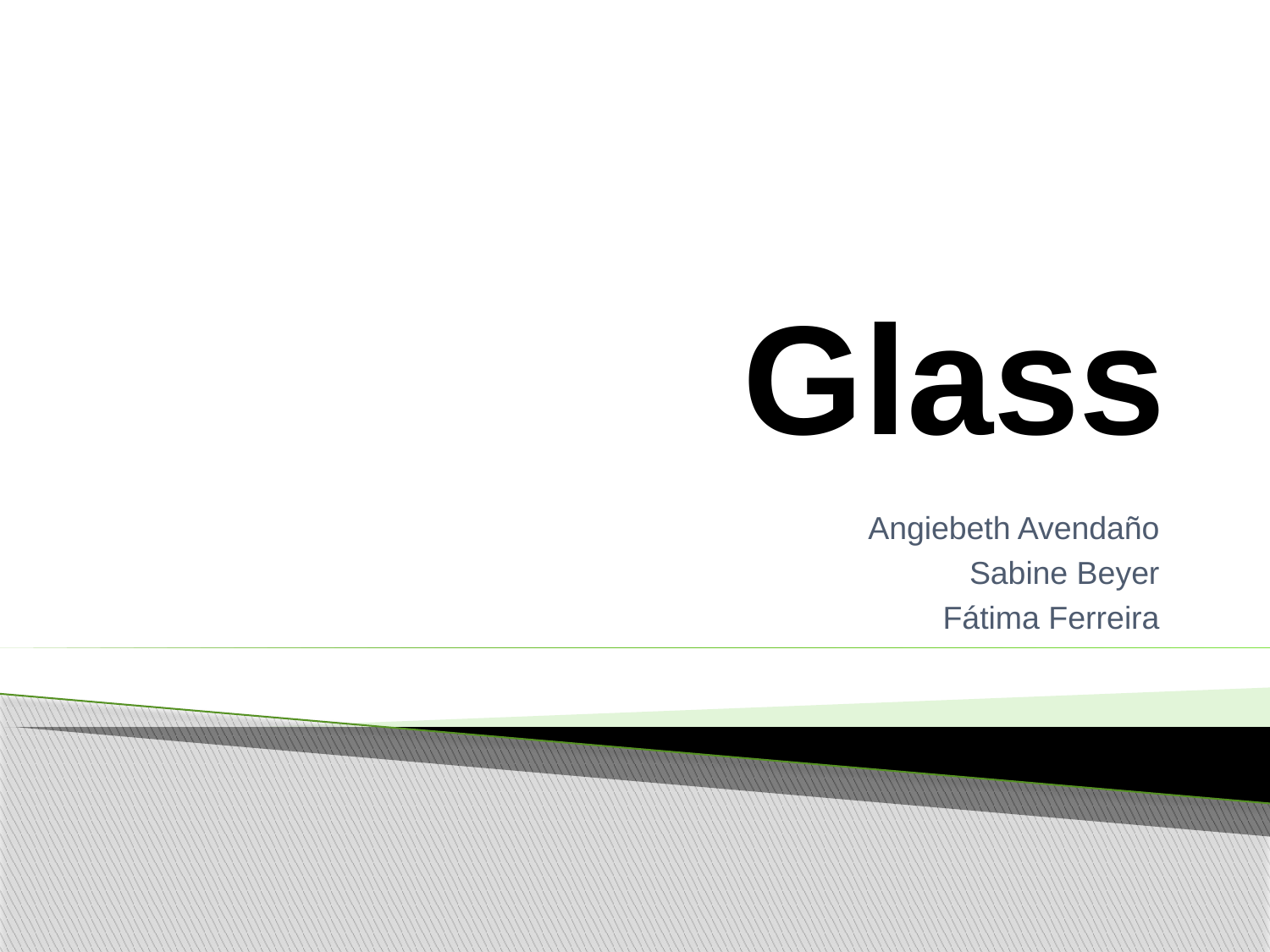

# Glass
Angiebeth Avendaño
Sabine Beyer
Fátima Ferreira